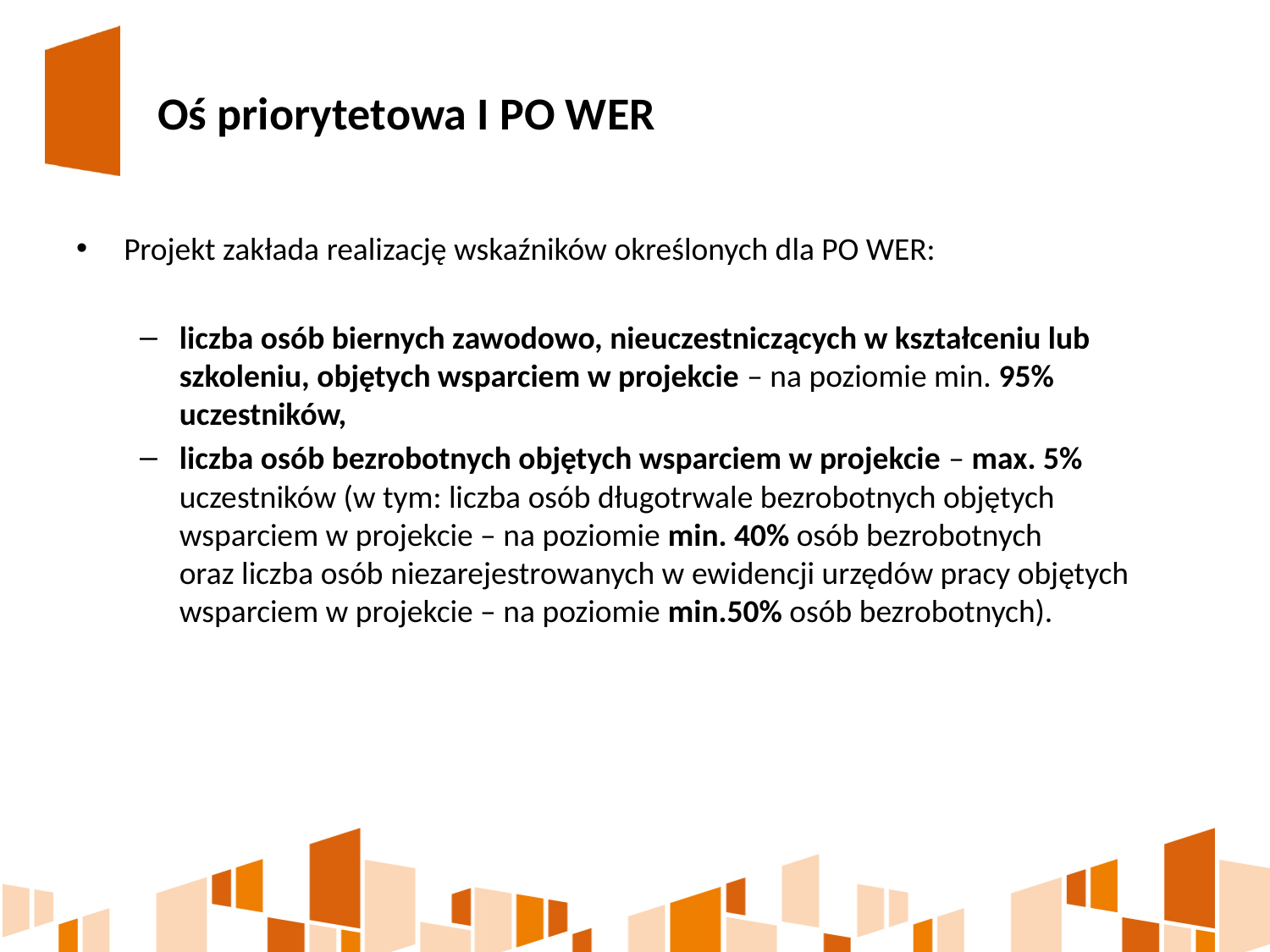

# Oś priorytetowa I PO WER
Projekt zakłada realizację wskaźników określonych dla PO WER:

liczba osób biernych zawodowo, nieuczestniczących w kształceniu lub szkoleniu, objętych wsparciem w projekcie – na poziomie min. 95% uczestników,
liczba osób bezrobotnych objętych wsparciem w projekcie – max. 5% uczestników (w tym: liczba osób długotrwale bezrobotnych objętych wsparciem w projekcie – na poziomie min. 40% osób bezrobotnych
oraz liczba osób niezarejestrowanych w ewidencji urzędów pracy objętych wsparciem w projekcie – na poziomie min.50% osób bezrobotnych).